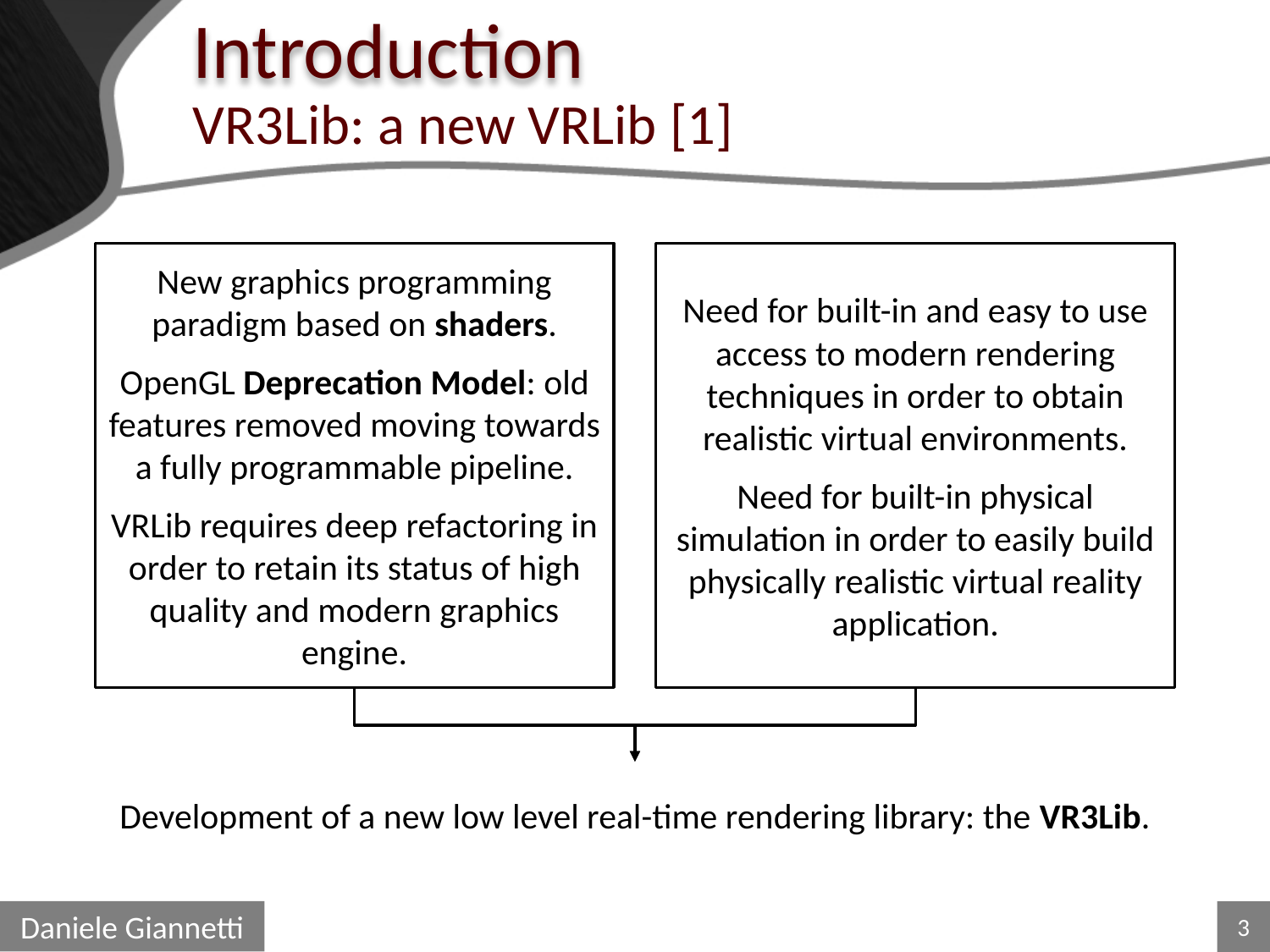

# Introduction
VR3Lib: a new VRLib [1]
New graphics programming paradigm based on shaders.
OpenGL Deprecation Model: old features removed moving towards a fully programmable pipeline.
VRLib requires deep refactoring in order to retain its status of high quality and modern graphics engine.
Need for built-in and easy to use access to modern rendering techniques in order to obtain realistic virtual environments.
Need for built-in physical simulation in order to easily build physically realistic virtual reality application.
Development of a new low level real-time rendering library: the VR3Lib.
Daniele Giannetti
3